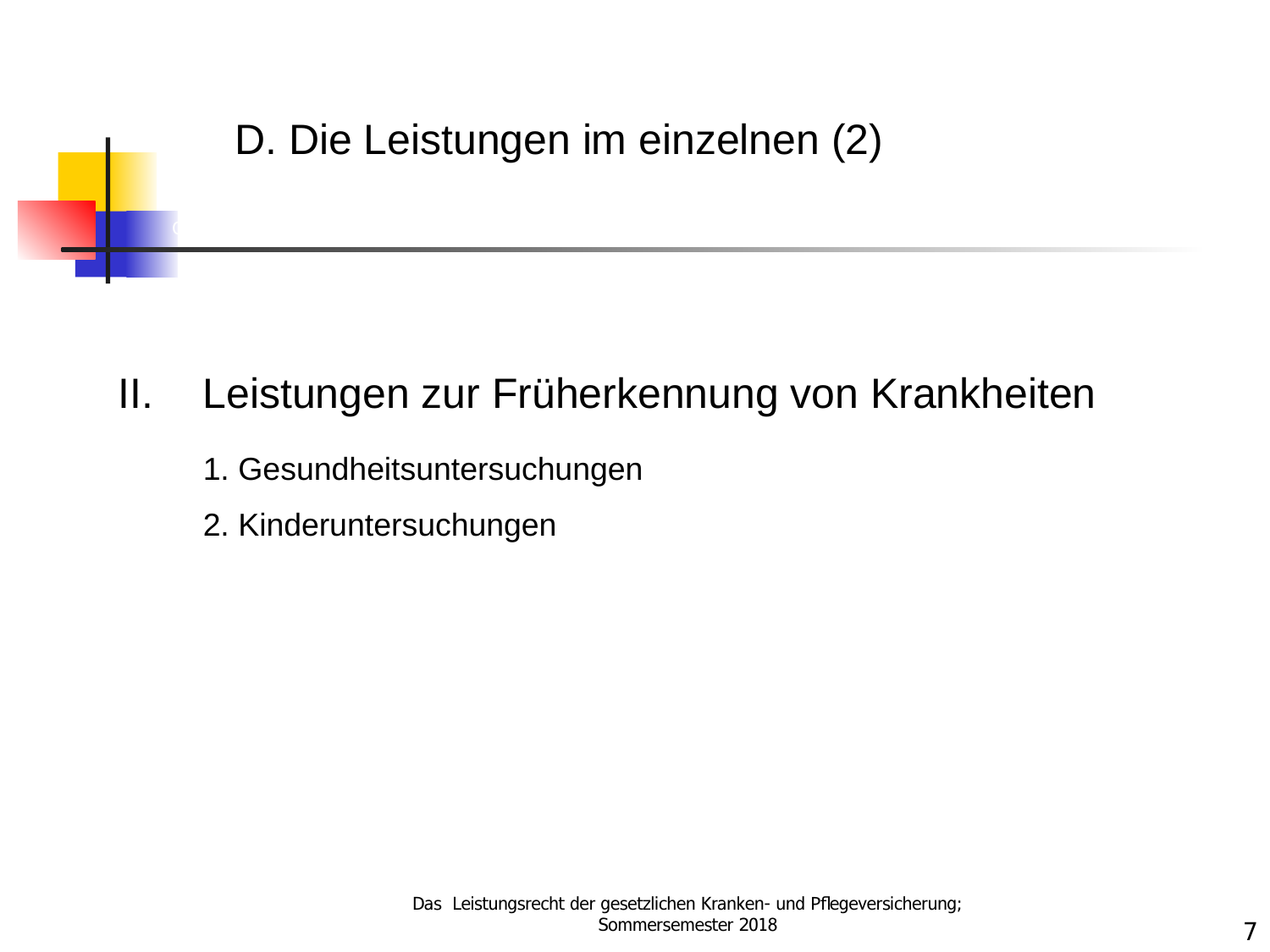

Gliederung Leistungen 2
D. Die Leistungen im einzelnen (2)
Leistungen zur Früherkennung von Krankheiten
	1. Gesundheitsuntersuchungen
	2. Kinderuntersuchungen
Das  Leistungsrecht der gesetzlichen Kranken- und Pflegeversicherung; Sommersemester 2018
7